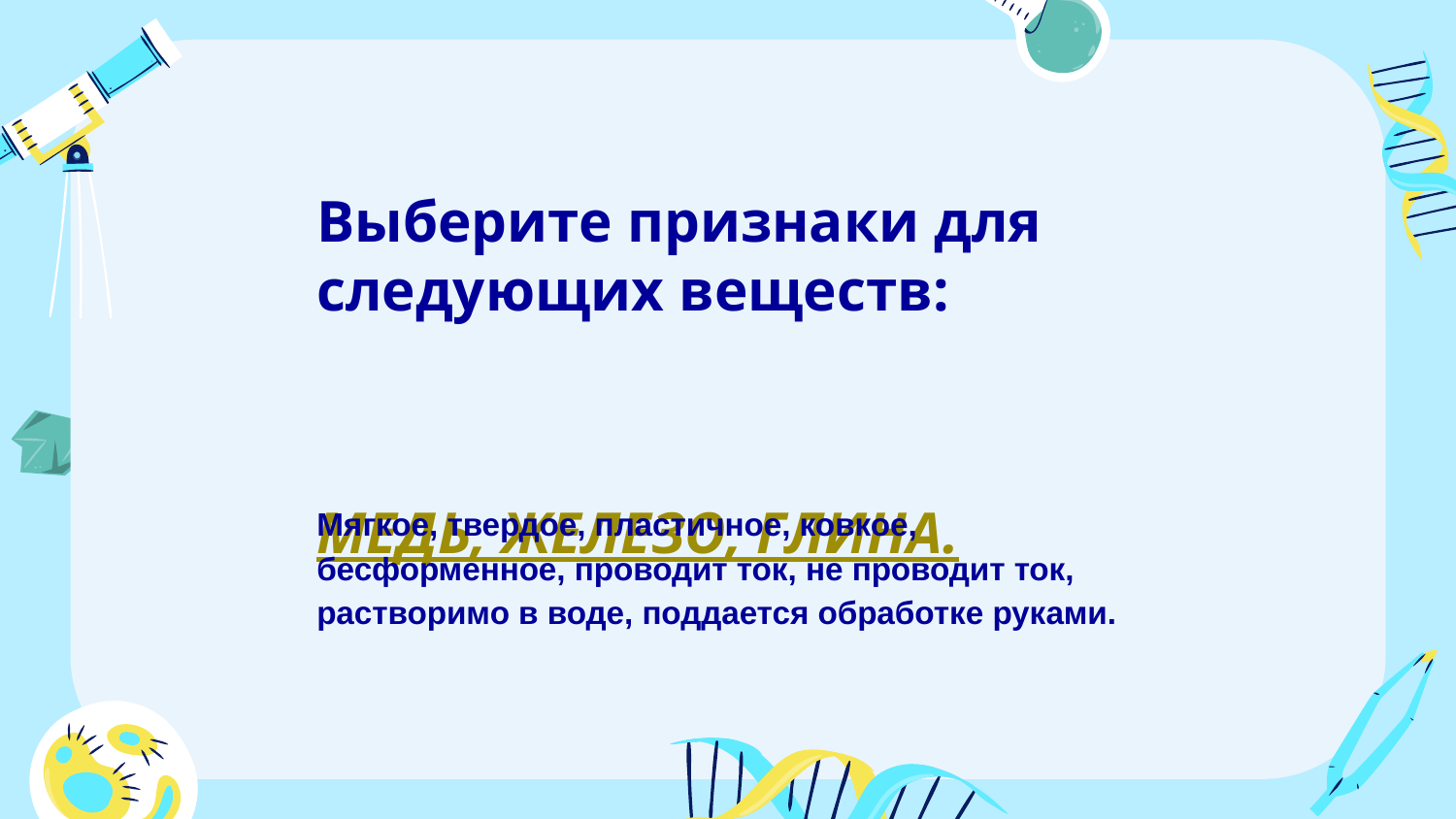

# Выберите признаки для следующих веществ: МЕДЬ, ЖЕЛЕЗО, ГЛИНА.
Мягкое, твердое, пластичное, ковкое, бесформенное, проводит ток, не проводит ток,  растворимо в воде, поддается обработке руками.